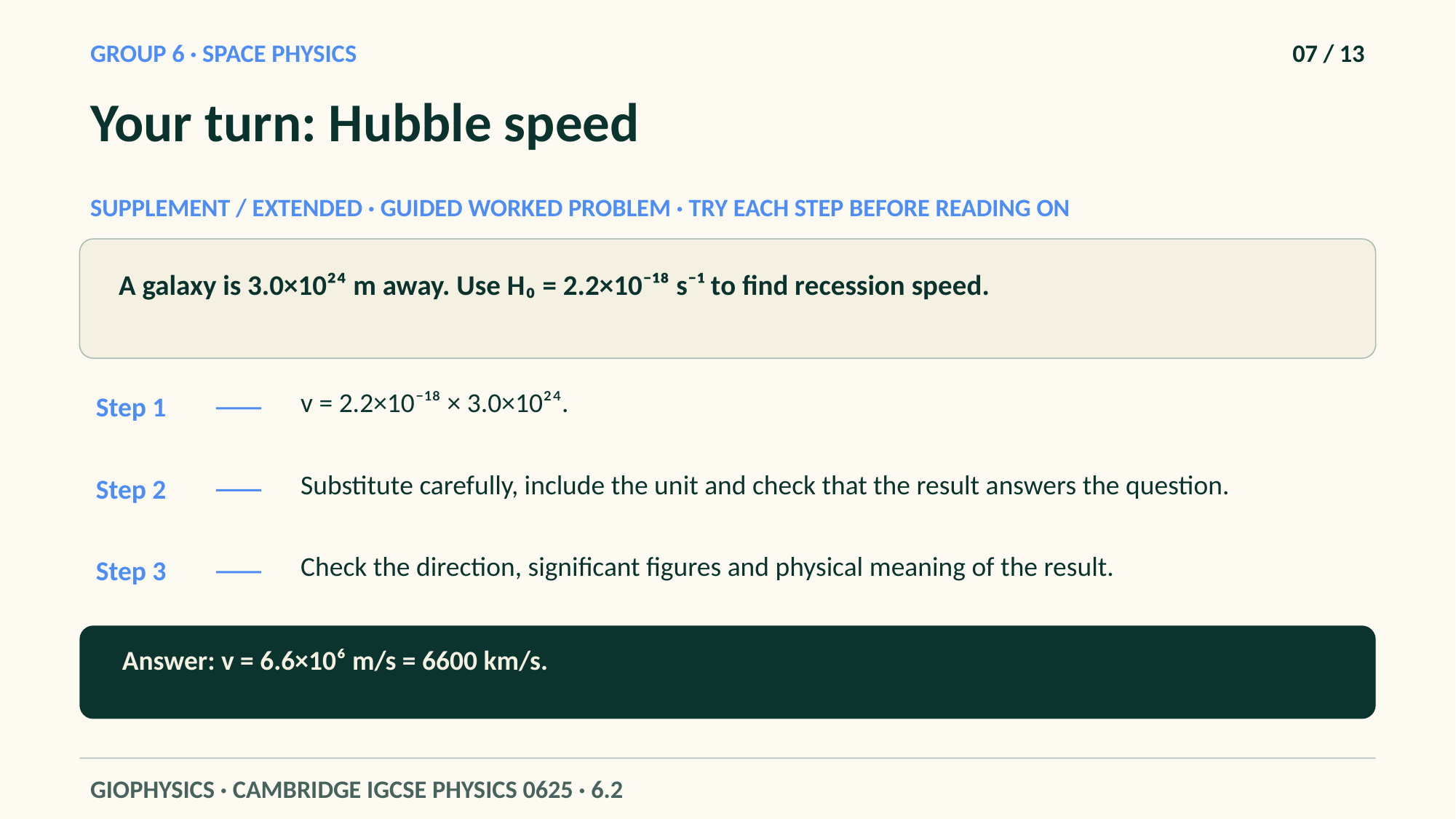

GROUP 6 · SPACE PHYSICS
07 / 13
Your turn: Hubble speed
SUPPLEMENT / EXTENDED · GUIDED WORKED PROBLEM · TRY EACH STEP BEFORE READING ON

A galaxy is 3.0×10²⁴ m away. Use H₀ = 2.2×10⁻¹⁸ s⁻¹ to find recession speed.
v = 2.2×10⁻¹⁸ × 3.0×10²⁴.
Step 1

Substitute carefully, include the unit and check that the result answers the question.
Step 2

Check the direction, significant figures and physical meaning of the result.
Step 3

Answer: v = 6.6×10⁶ m/s = 6600 km/s.

GIOPHYSICS · CAMBRIDGE IGCSE PHYSICS 0625 · 6.2